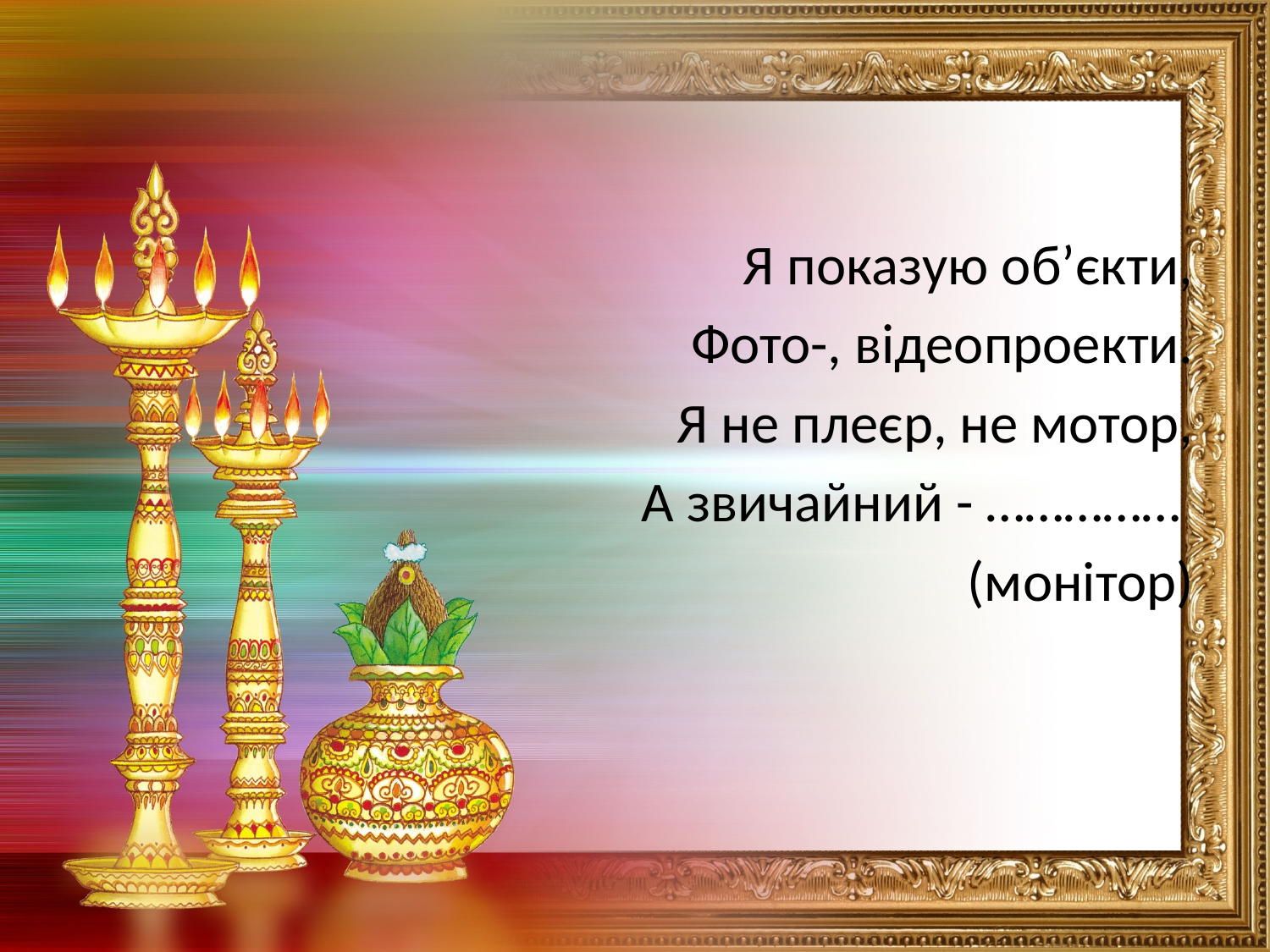

#
Я показую об’єкти,
Фото-, відеопроекти.
Я не плеєр, не мотор,
А звичайний - ……………
(монітор)